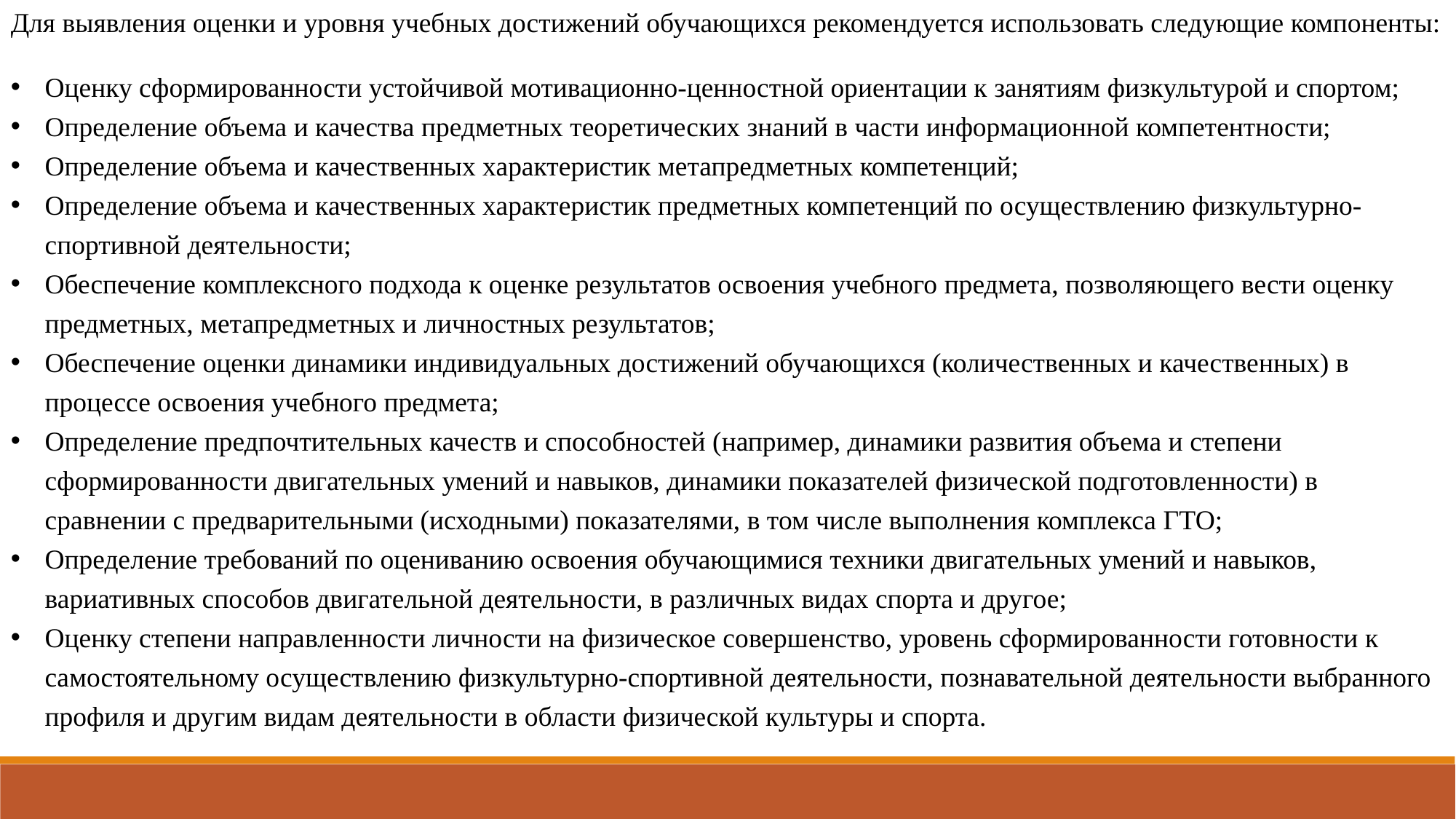

Для выявления оценки и уровня учебных достижений обучающихся рекомендуется использовать следующие компоненты:

Оценку сформированности устойчивой мотивационно-ценностной ориентации к занятиям физкультурой и спортом;
Определение объема и качества предметных теоретических знаний в части информационной компетентности;
Определение объема и качественных характеристик метапредметных компетенций;
Определение объема и качественных характеристик предметных компетенций по осуществлению физкультурно-спортивной деятельности;
Обеспечение комплексного подхода к оценке результатов освоения учебного предмета, позволяющего вести оценку предметных, метапредметных и личностных результатов;
Обеспечение оценки динамики индивидуальных достижений обучающихся (количественных и качественных) в процессе освоения учебного предмета;
Определение предпочтительных качеств и способностей (например, динамики развития объема и степени сформированности двигательных умений и навыков, динамики показателей физической подготовленности) в сравнении с предварительными (исходными) показателями, в том числе выполнения комплекса ГТО;
Определение требований по оцениванию освоения обучающимися техники двигательных умений и навыков, вариативных способов двигательной деятельности, в различных видах спорта и другое;
Оценку степени направленности личности на физическое совершенство, уровень сформированности готовности к самостоятельному осуществлению физкультурно-спортивной деятельности, познавательной деятельности выбранного профиля и другим видам деятельности в области физической культуры и спорта.